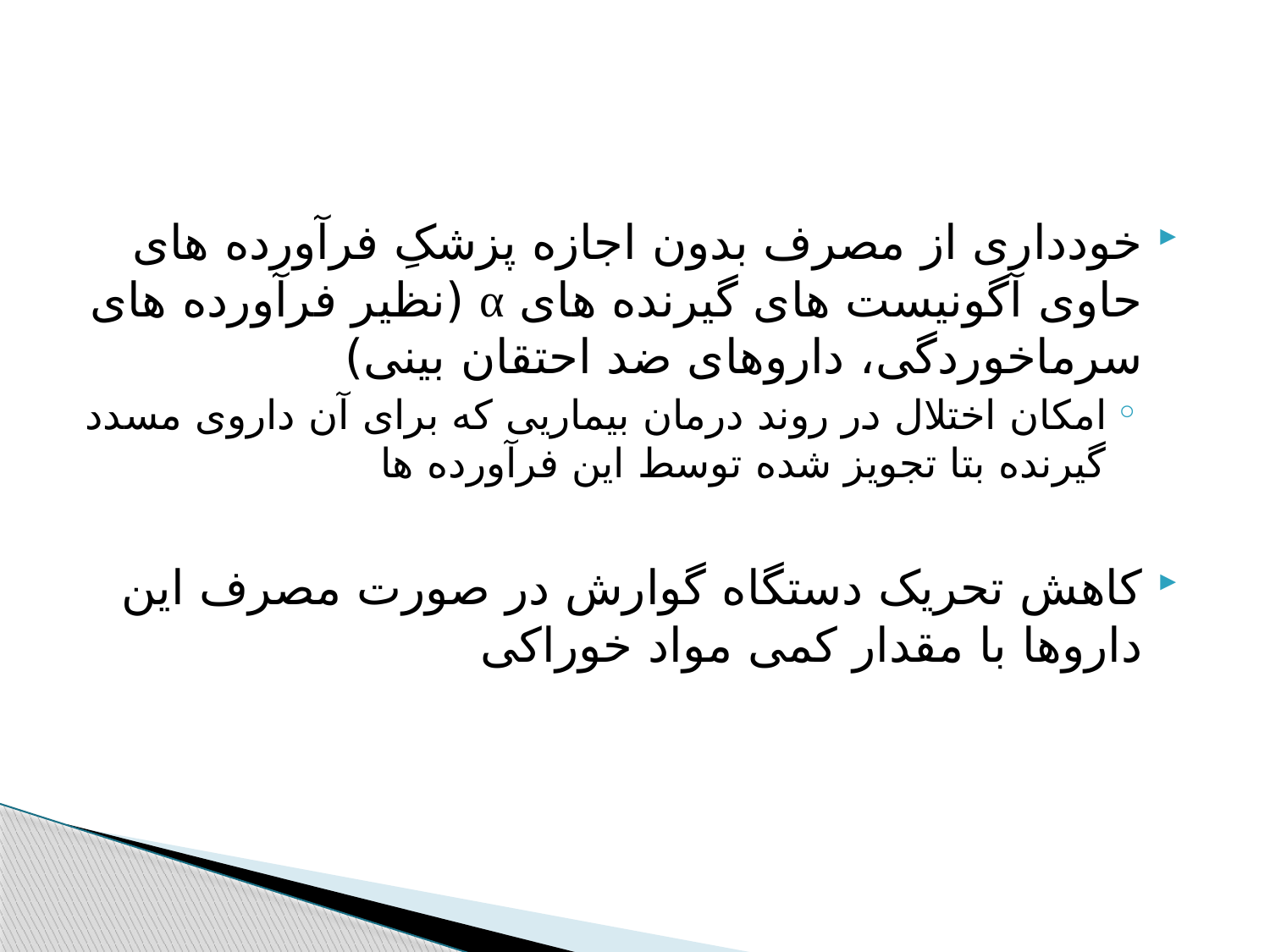

#
خودداری از مصرف بدون اجازه پزشکِ فرآورده های حاوی آگونیست های گیرنده های α (نظیر فرآورده های سرماخوردگی، داروهای ضد احتقان بینی)
امکان اختلال در روند درمان بیماریی که برای آن داروی مسدد گیرنده بتا تجویز شده توسط این فرآورده ها

کاهش تحریک دستگاه گوارش در صورت مصرف این داروها با مقدار کمی مواد خوراکی